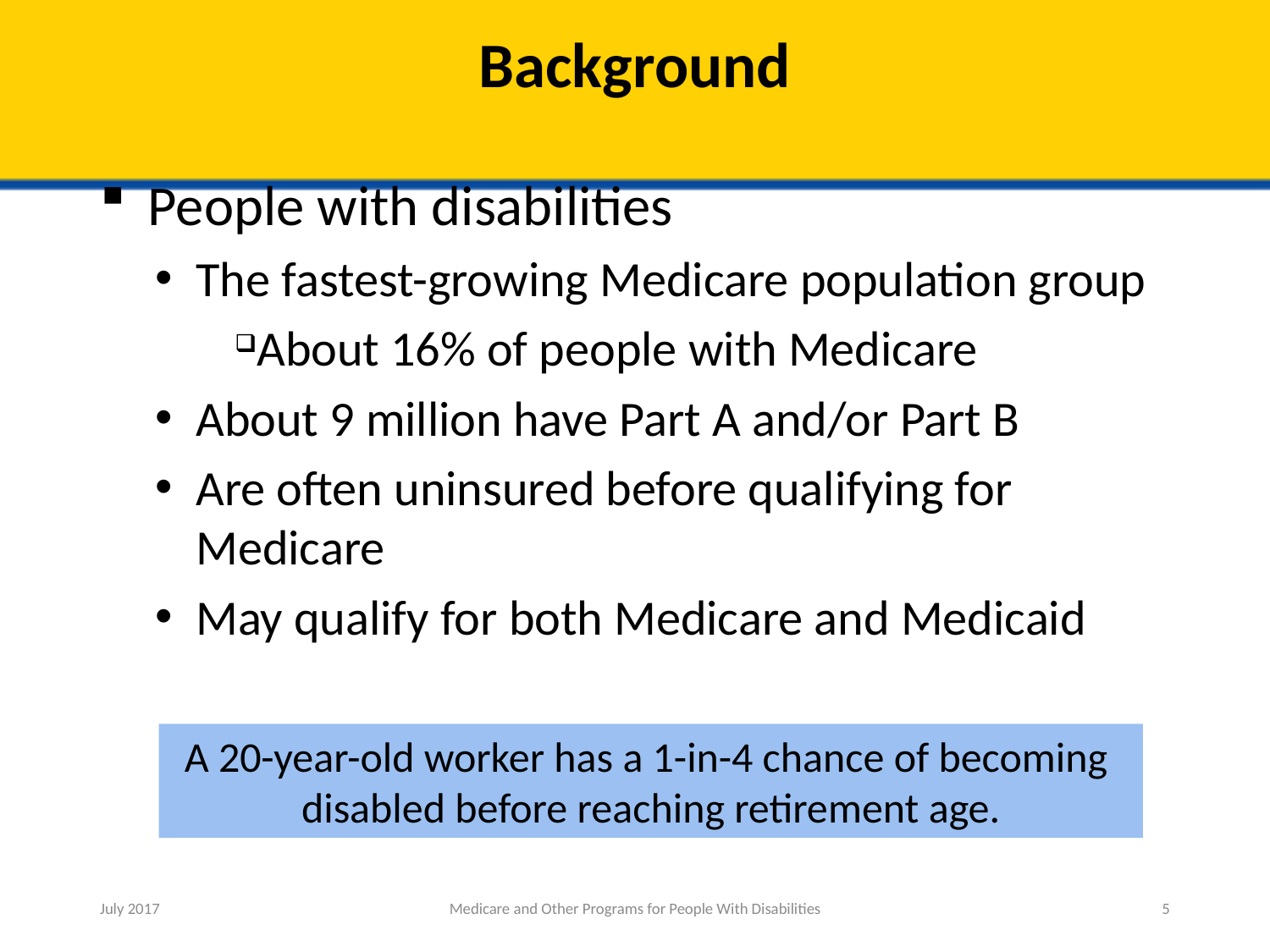

# Background
People with disabilities
The fastest-growing Medicare population group
About 16% of people with Medicare
About 9 million have Part A and/or Part B
Are often uninsured before qualifying for Medicare
May qualify for both Medicare and Medicaid

A 20-year-old worker has a 1-in-4 chance of becoming
disabled before reaching retirement age.
July 2017
Medicare and Other Programs for People With Disabilities
5